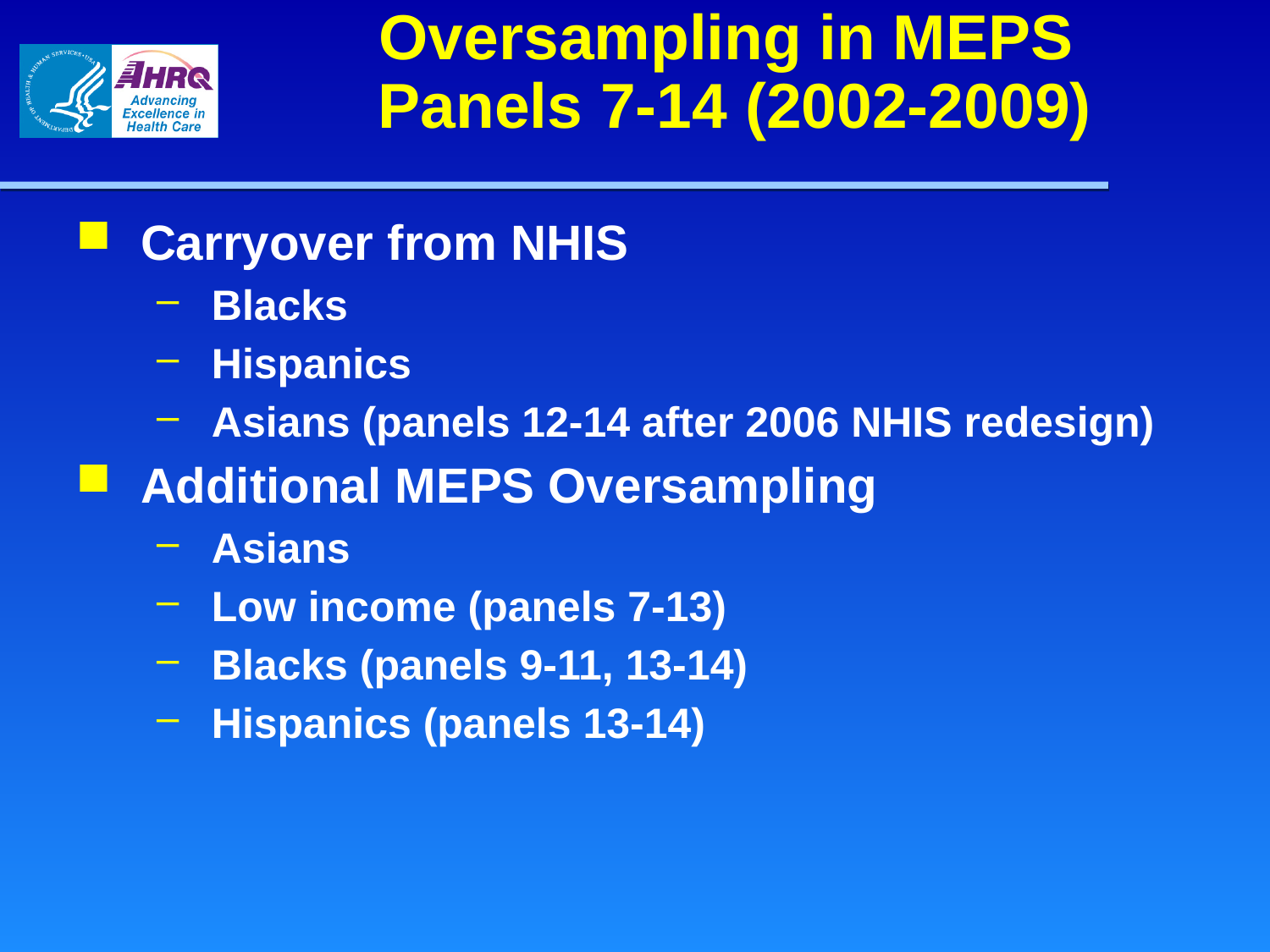

# Oversampling in MEPS Panels 7-14 (2002-2009)
Carryover from NHIS
Blacks
Hispanics
Asians (panels 12-14 after 2006 NHIS redesign)
Additional MEPS Oversampling
Asians
Low income (panels 7-13)
Blacks (panels 9-11, 13-14)
Hispanics (panels 13-14)